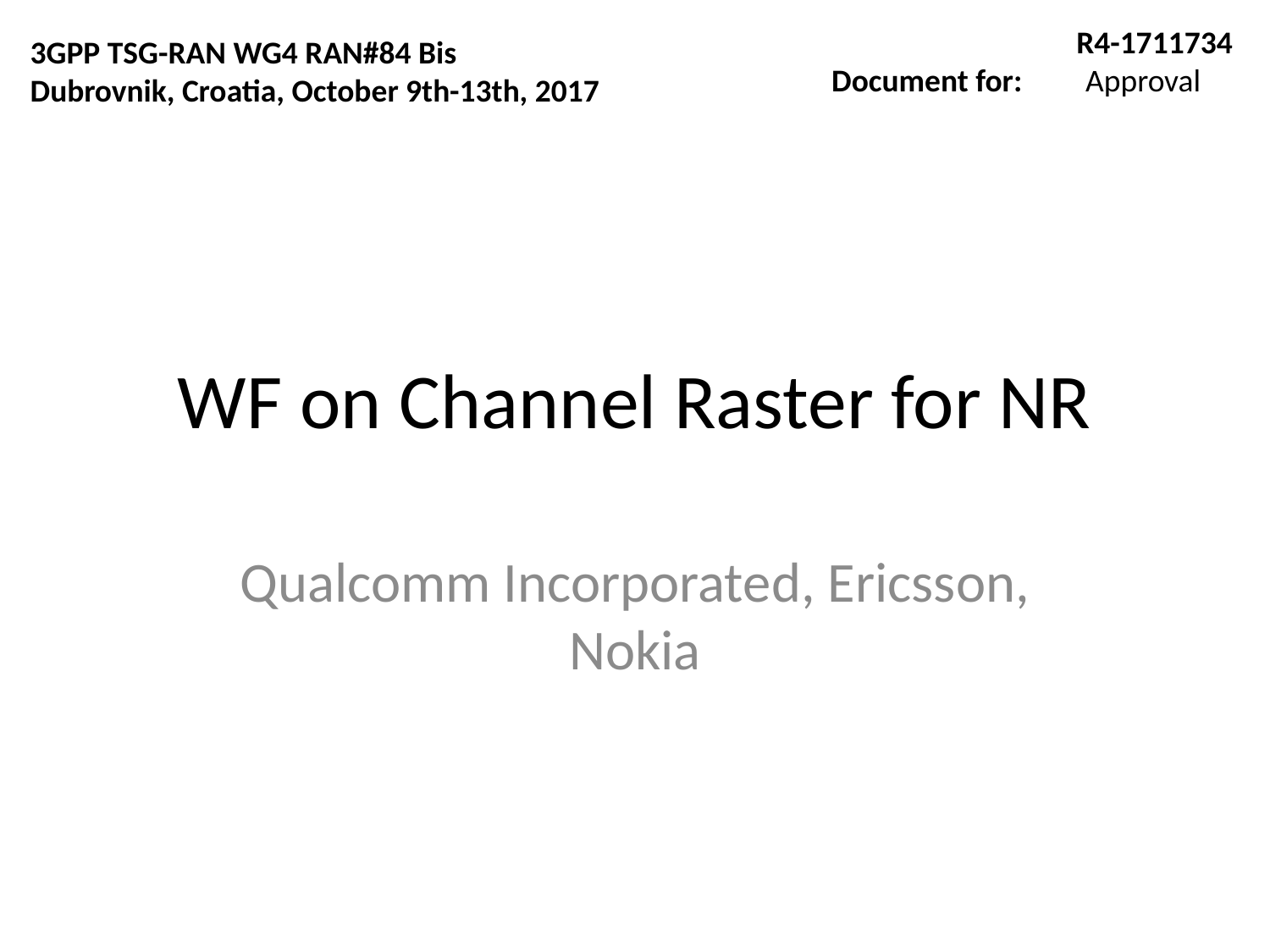

R4-1711734
Document for:	Approval
3GPP TSG-RAN WG4 RAN#84 Bis
Dubrovnik, Croatia, October 9th-13th, 2017
# WF on Channel Raster for NR
Qualcomm Incorporated, Ericsson, Nokia